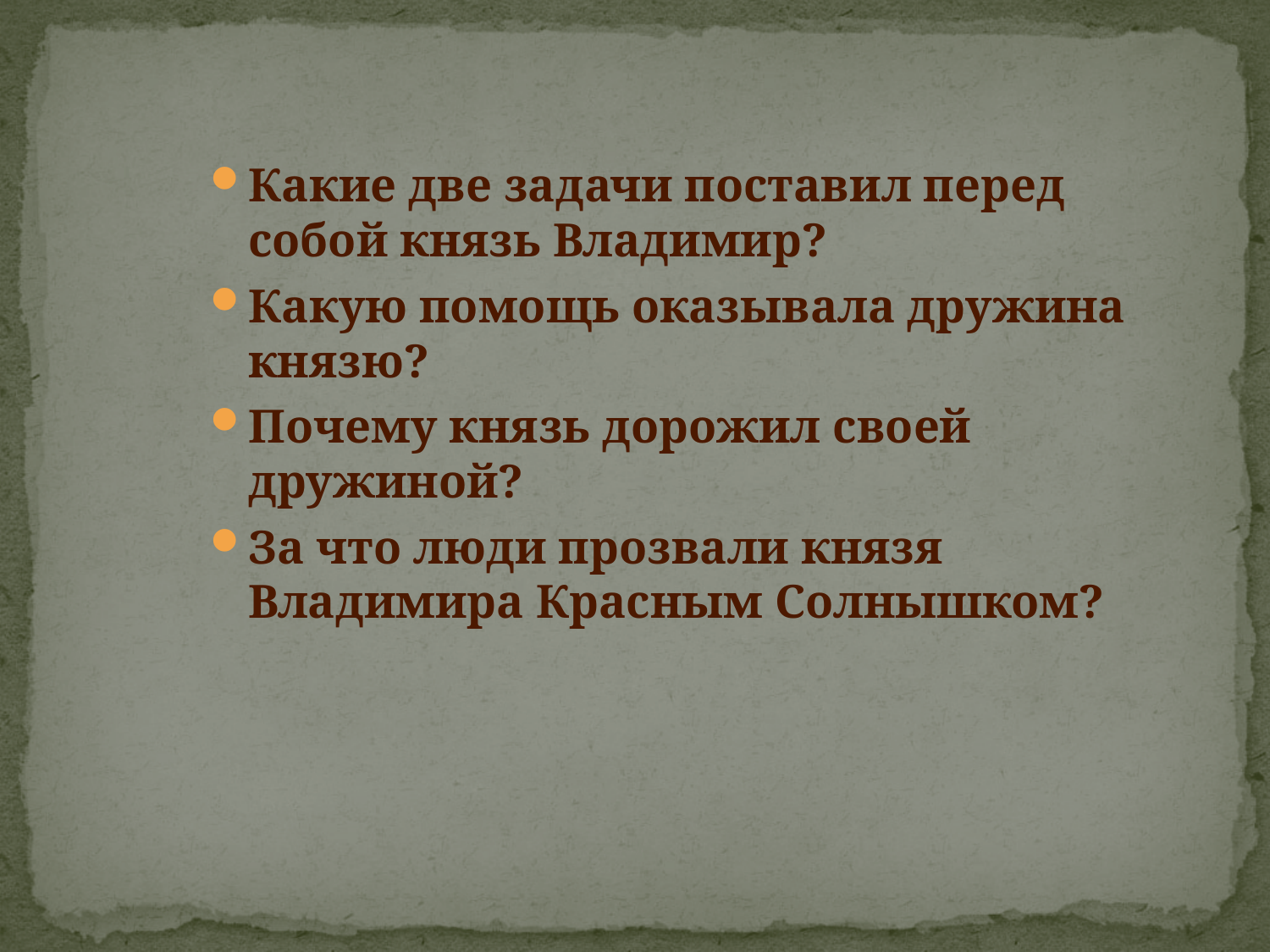

Какие две задачи поставил перед собой князь Владимир?
Какую помощь оказывала дружина князю?
Почему князь дорожил своей дружиной?
За что люди прозвали князя Владимира Красным Солнышком?